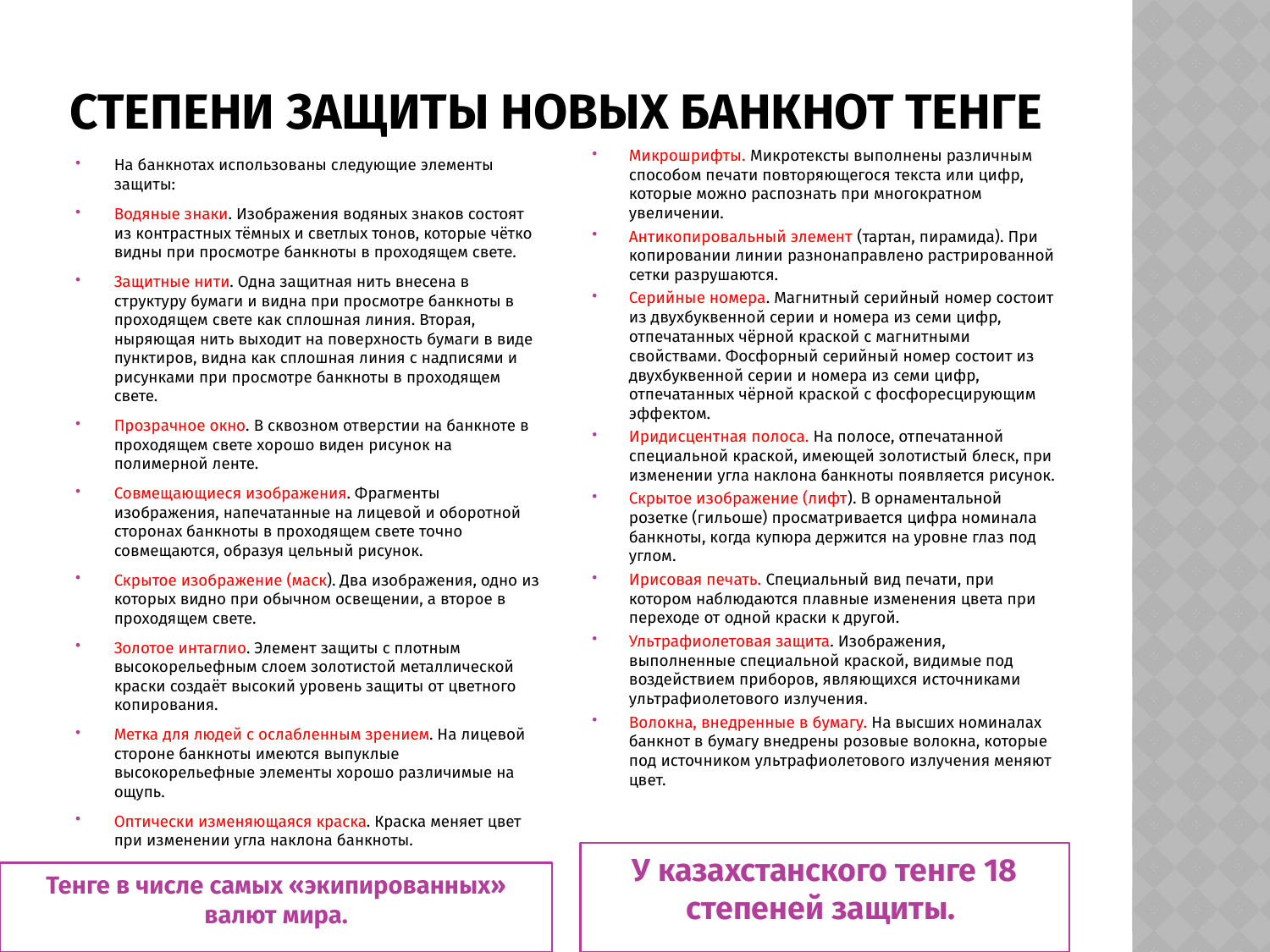

# Степени защиты новых банкнот тенге
Микрошрифты. Микротексты выполнены различным способом печати повторяющегося текста или цифр, которые можно распознать при многократном увеличении.
Антикопировальный элемент (тартан, пирамида). При копировании линии разнонаправлено растрированной сетки разрушаются.
Серийные номера. Магнитный серийный номер состоит из двухбуквенной серии и номера из семи цифр, отпечатанных чёрной краской с магнитными свойствами. Фосфорный серийный номер состоит из двухбуквенной серии и номера из семи цифр, отпечатанных чёрной краской с фосфоресцирующим эффектом.
Иридисцентная полоса. На полосе, отпечатанной специальной краской, имеющей золотистый блеск, при изменении угла наклона банкноты появляется рисунок.
Скрытое изображение (лифт). В орнаментальной розетке (гильоше) просматривается цифра номинала банкноты, когда купюра держится на уровне глаз под углом.
Ирисовая печать. Специальный вид печати, при котором наблюдаются плавные изменения цвета при переходе от одной краски к другой.
Ультрафиолетовая защита. Изображения, выполненные специальной краской, видимые под воздействием приборов, являющихся источниками ультрафиолетового излучения.
Волокна, внедренные в бумагу. На высших номиналах банкнот в бумагу внедрены розовые волокна, которые под источником ультрафиолетового излучения меняют цвет.
На банкнотах использованы следующие элементы защиты:
Водяные знаки. Изображения водяных знаков состоят из контрастных тёмных и светлых тонов, которые чётко видны при просмотре банкноты в проходящем свете.
Защитные нити. Одна защитная нить внесена в структуру бумаги и видна при просмотре банкноты в проходящем свете как сплошная линия. Вторая, ныряющая нить выходит на поверхность бумаги в виде пунктиров, видна как сплошная линия с надписями и рисунками при просмотре банкноты в проходящем свете.
Прозрачное окно. В сквозном отверстии на банкноте в проходящем свете хорошо виден рисунок на полимерной ленте.
Совмещающиеся изображения. Фрагменты изображения, напечатанные на лицевой и оборотной сторонах банкноты в проходящем свете точно совмещаются, образуя цельный рисунок.
Скрытое изображение (маск). Два изображения, одно из которых видно при обычном освещении, а второе в проходящем свете.
Золотое интаглио. Элемент защиты с плотным высокорельефным слоем золотистой металлической краски создаёт высокий уровень защиты от цветного копирования.
Метка для людей с ослабленным зрением. На лицевой стороне банкноты имеются выпуклые высокорельефные элементы хорошо различимые на ощупь.
Оптически изменяющаяся краска. Краска меняет цвет при изменении угла наклона банкноты.
У казахстанского тенге 18 степеней защиты.

Тенге в числе самых «экипированных» валют мира.